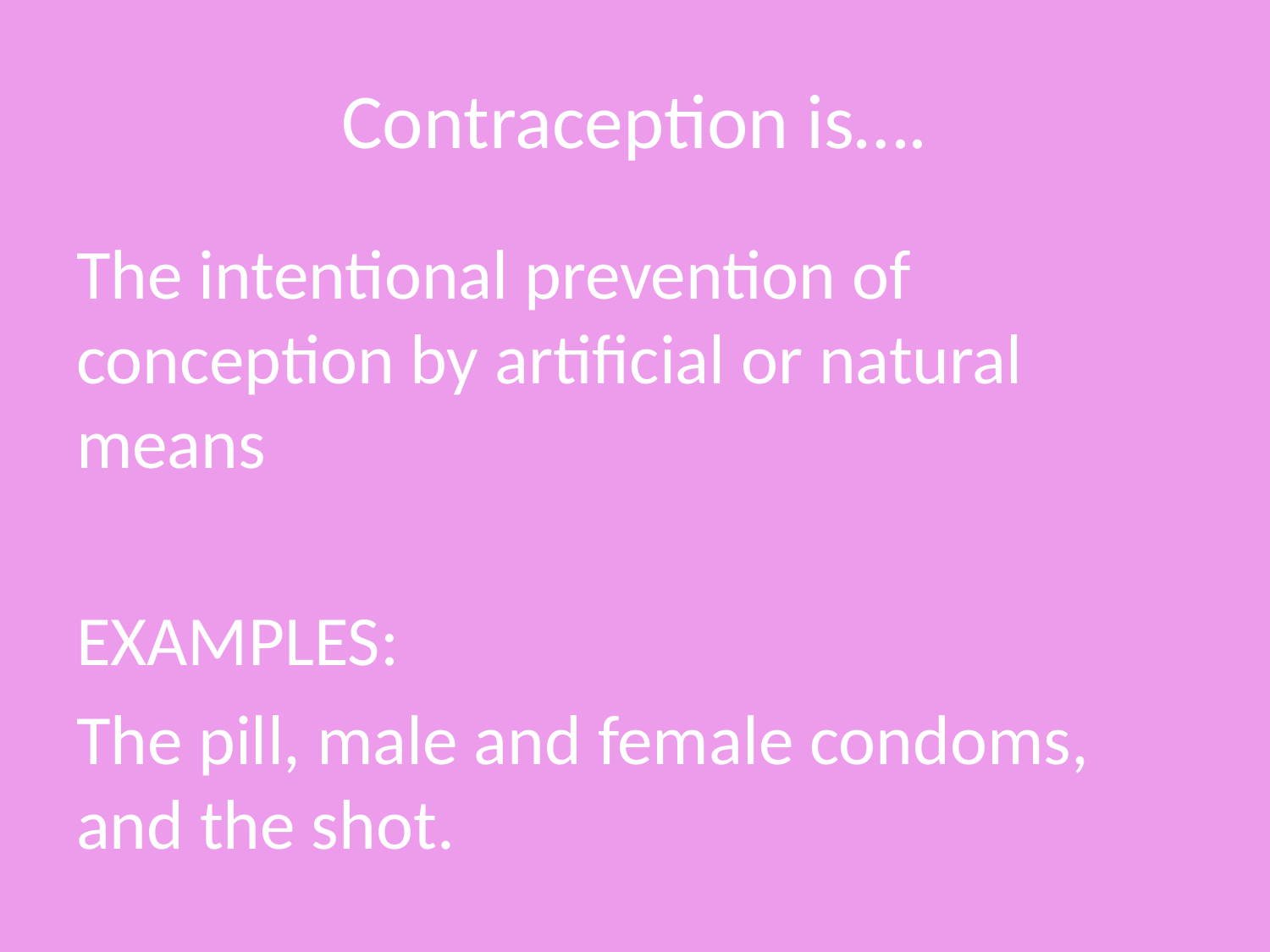

# Contraception is….
The intentional prevention of conception by artificial or natural means

EXAMPLES:
The pill, male and female condoms, and the shot.